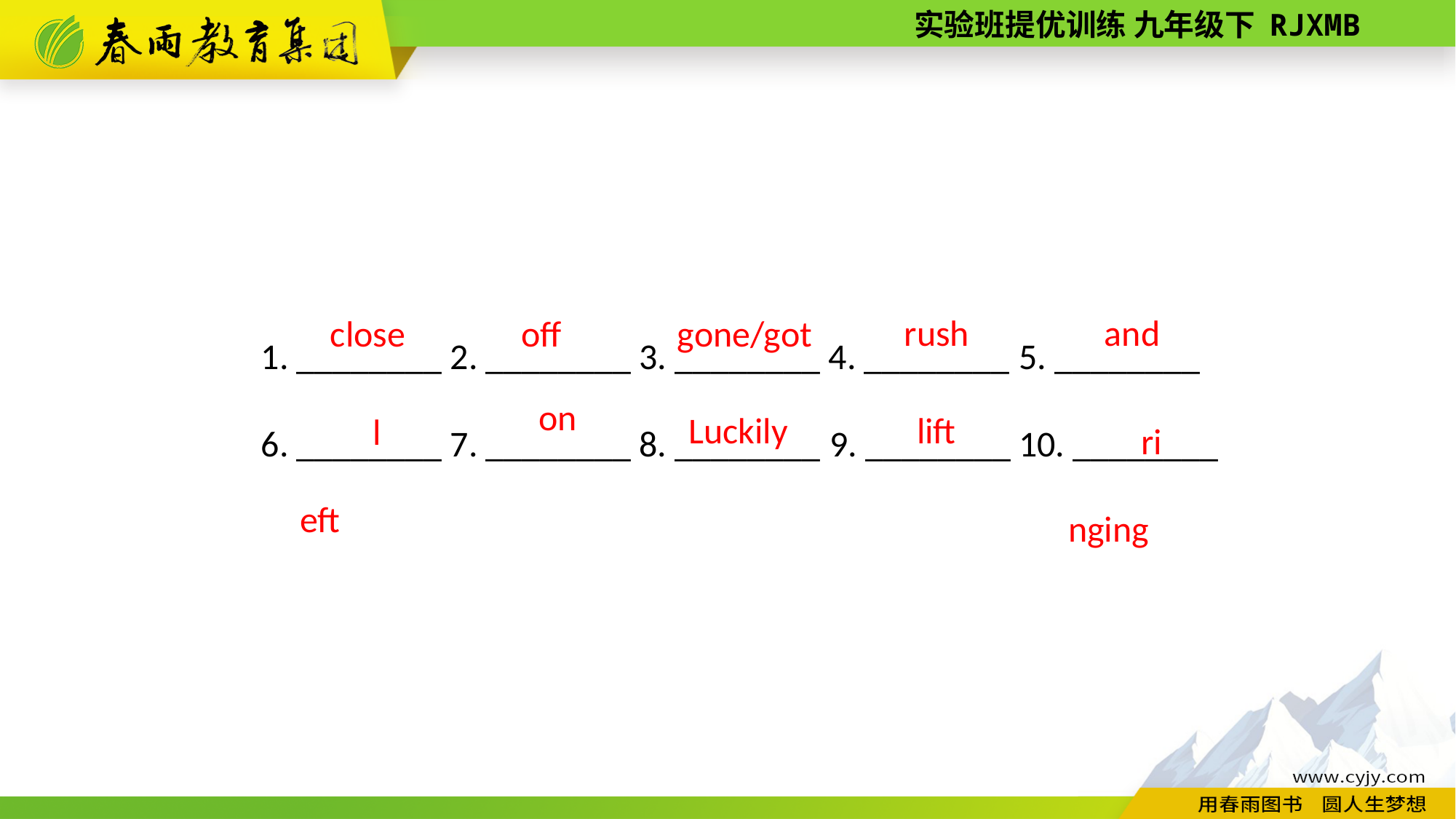

1. ________ 2. ________ 3. ________ 4. ________  5. ________
6. ________ 7. ________ 8. ________  9. ________ 10. ________
and
rush
close
off
gone/got
left
ringing
on
Luckily
lift